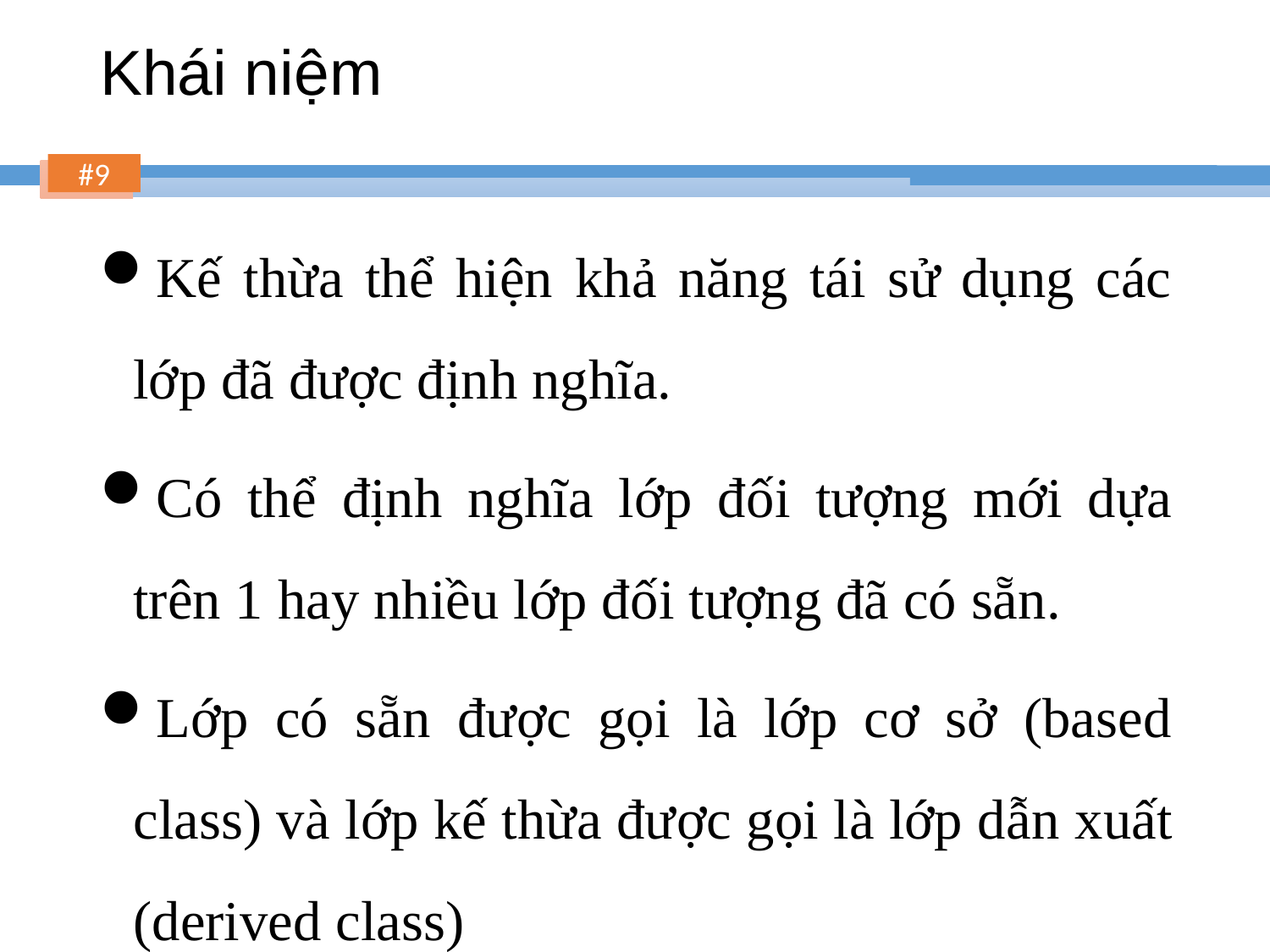

# Khái niệm

Kế thừa thể hiện khả năng tái sử dụng các lớp đã được định nghĩa.
Có thể định nghĩa lớp đối tượng mới dựa trên 1 hay nhiều lớp đối tượng đã có sẵn.
Lớp có sẵn được gọi là lớp cơ sở (based class) và lớp kế thừa được gọi là lớp dẫn xuất (derived class)
9